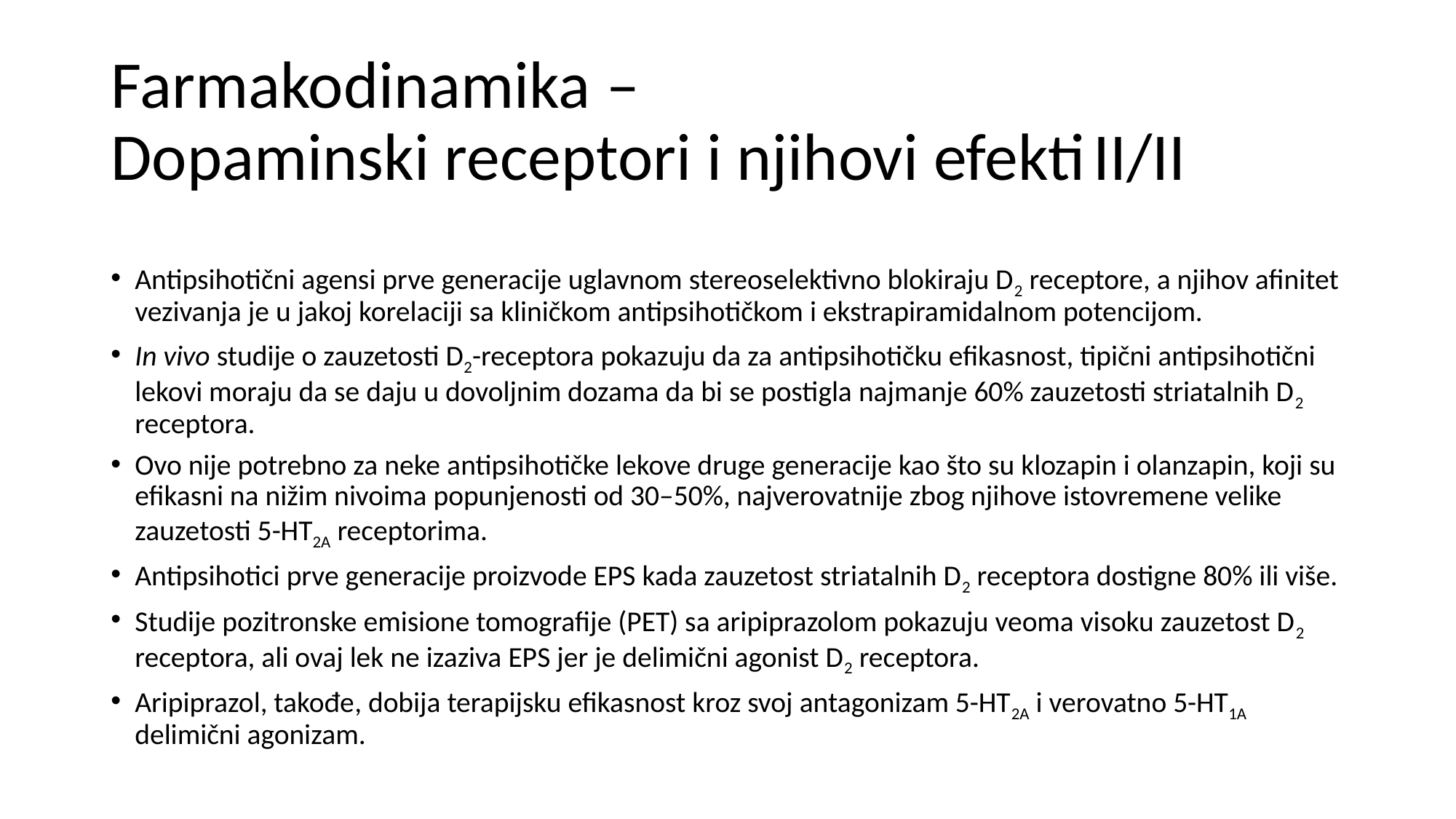

# Farmakodinamika – Dopaminski receptori i njihovi efekti	II/II
Antipsihotični agensi prve generacije uglavnom stereoselektivno blokiraju D2 receptore, a njihov afinitet vezivanja je u jakoj korelaciji sa kliničkom antipsihotičkom i ekstrapiramidalnom potencijom.
In vivo studije o zauzetosti D2-receptora pokazuju da za antipsihotičku efikasnost, tipični antipsihotični lekovi moraju da se daju u dovoljnim dozama da bi se postigla najmanje 60% zauzetosti striatalnih D2 receptora.
Ovo nije potrebno za neke antipsihotičke lekove druge generacije kao što su klozapin i olanzapin, koji su efikasni na nižim nivoima popunjenosti od 30–50%, najverovatnije zbog njihove istovremene velike zauzetosti 5-HT2A receptorima.
Antipsihotici prve generacije proizvode EPS kada zauzetost striatalnih D2 receptora dostigne 80% ili više.
Studije pozitronske emisione tomografije (PET) sa aripiprazolom pokazuju veoma visoku zauzetost D2 receptora, ali ovaj lek ne izaziva EPS jer je delimični agonist D2 receptora.
Aripiprazol, takođe, dobija terapijsku efikasnost kroz svoj antagonizam 5-HT2A i verovatno 5-HT1A delimični agonizam.